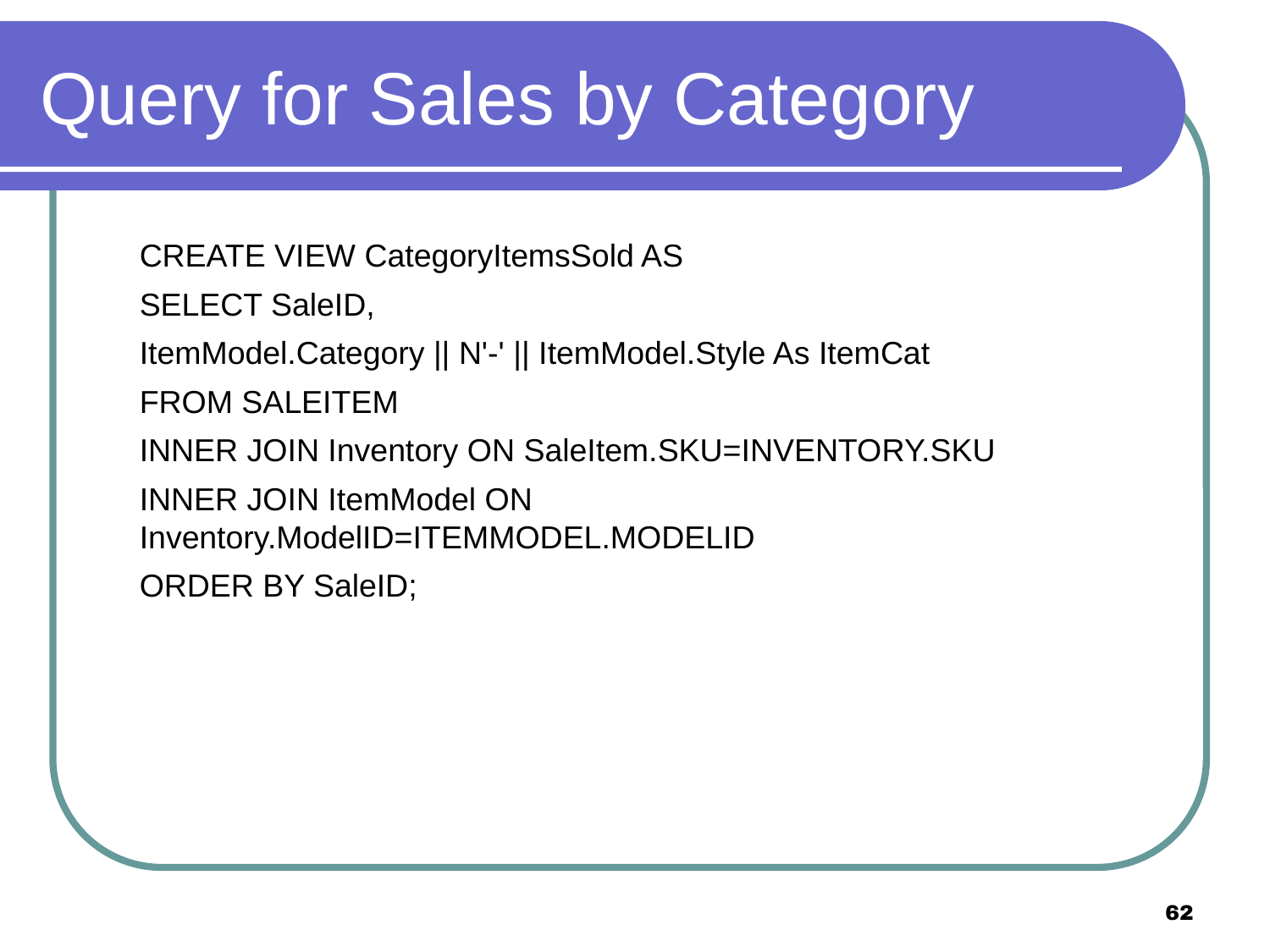

# Query for Sales by Category
CREATE VIEW CategoryItemsSold AS
SELECT SaleID,
ItemModel.Category || N'-' || ItemModel.Style As ItemCat
FROM SALEITEM
INNER JOIN Inventory ON SaleItem.SKU=INVENTORY.SKU
INNER JOIN ItemModel ON Inventory.ModelID=ITEMMODEL.MODELID
ORDER BY SaleID;
62